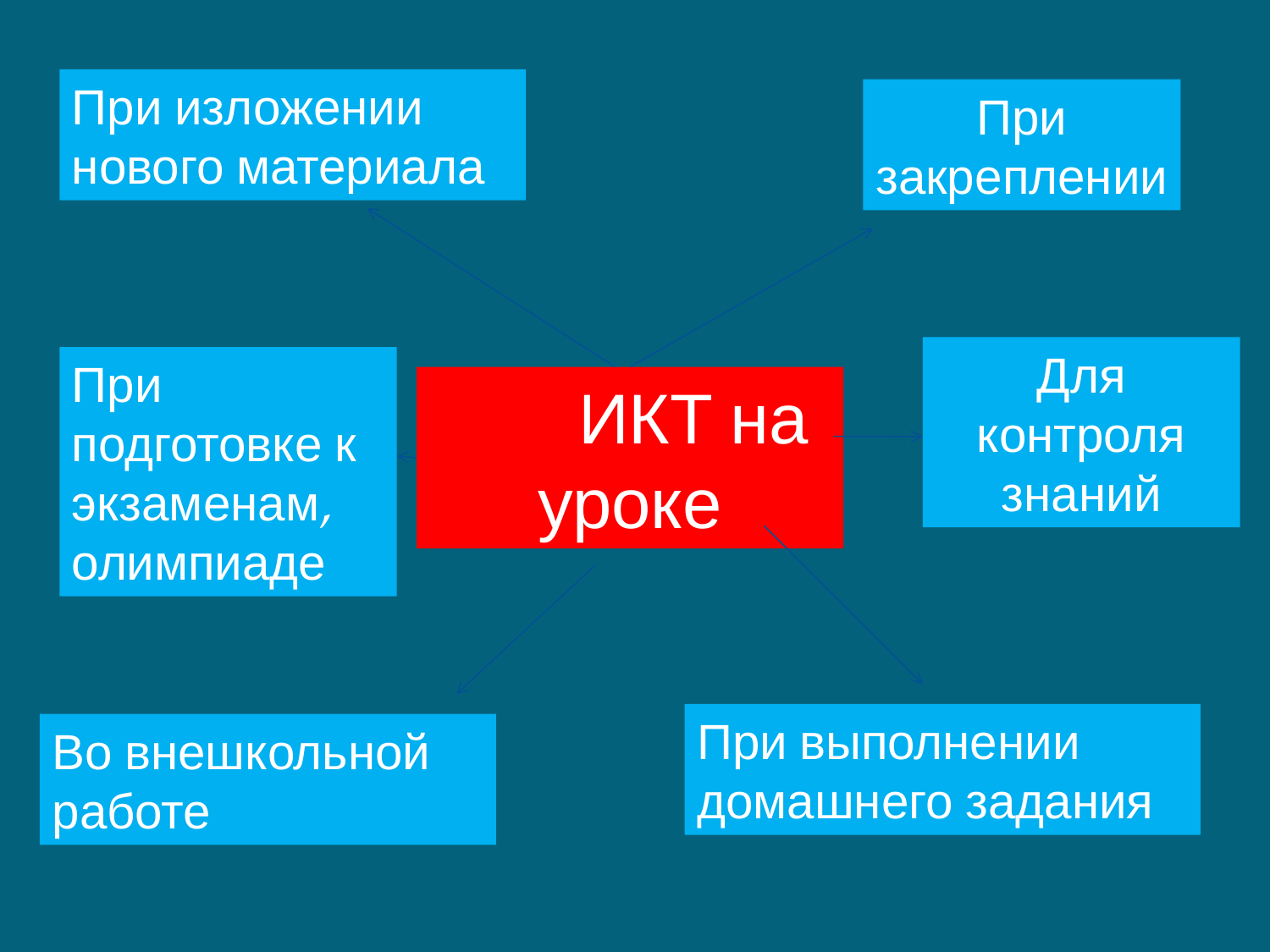

При изложении нового материала
При закреплении
Для контроля знаний
При подготовке к экзаменам, олимпиаде
	ИКТ на уроке
При выполнении домашнего задания
Во внешкольной работе